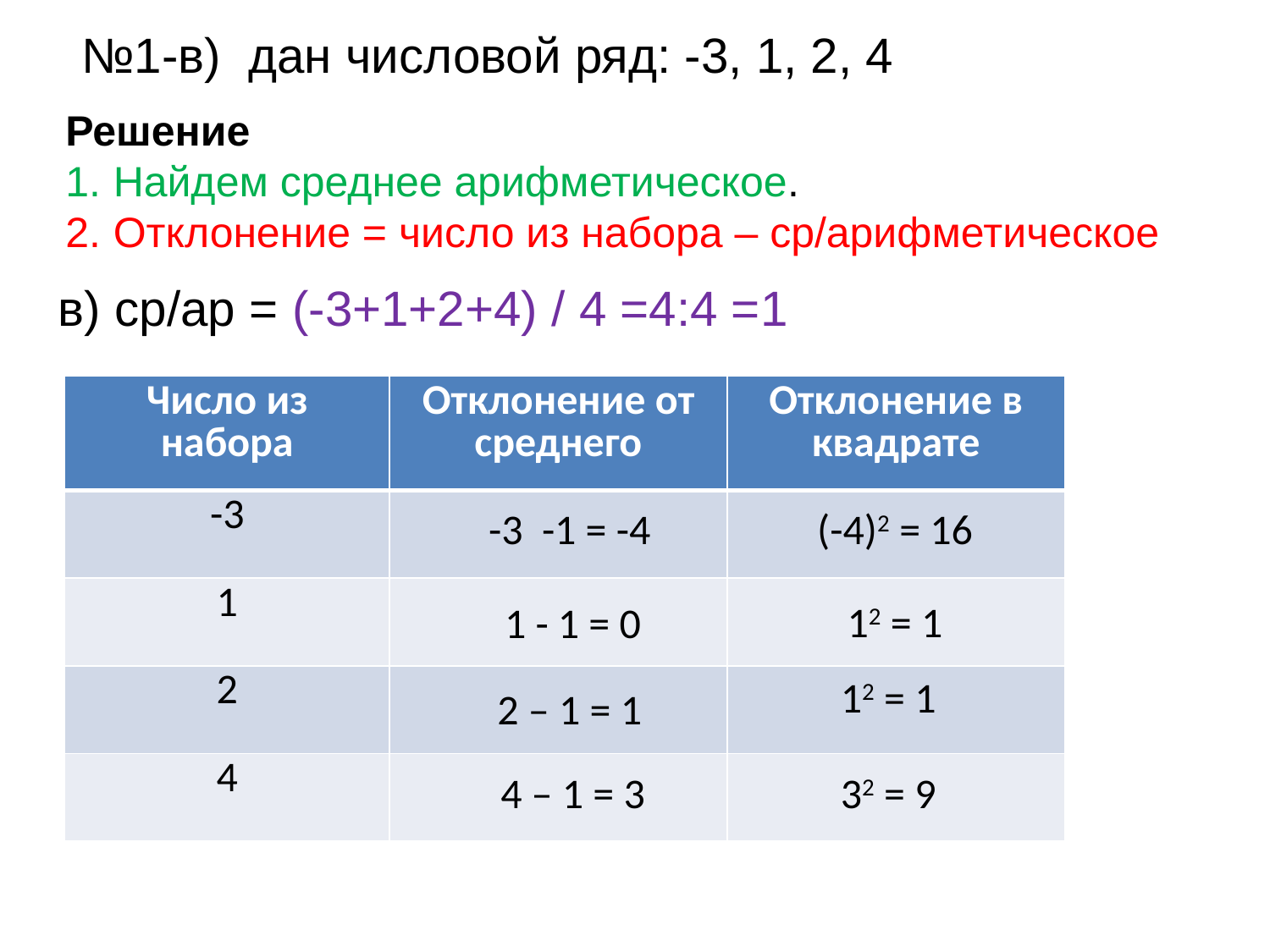

№1-в)  дан числовой ряд: -3, 1, 2, 4
Решение
Найдем среднее арифметическое.
Отклонение = число из набора – ср/арифметическое
в) ср/ар = (-3+1+2+4) / 4 =4:4 =1
| Число из набора | Отклонение от среднего | Отклонение в квадрате |
| --- | --- | --- |
| -3 |  |  |
| 1 |  |  |
| 2 |  |  |
| 4 |  |  |
(-4)2 = 16
-3  -1 = -4
12 = 1
1 - 1 = 0
12 = 1
2 – 1 = 1
4 – 1 = 3
32 = 9